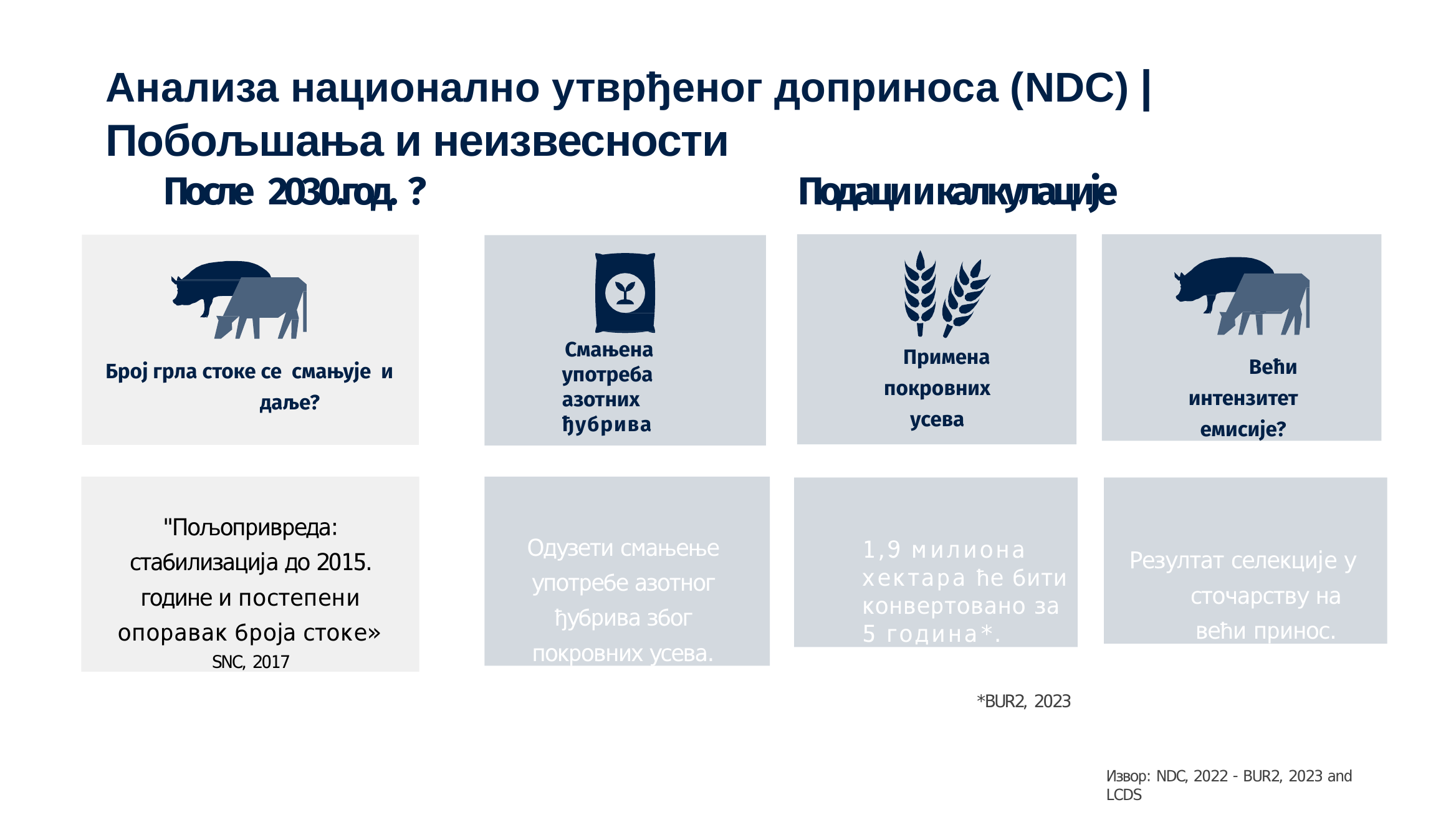

# Анализа национално утврђеног доприноса (NDC) | Побољшања и неизвесности
После  2030.год. ?	Подаци и калкулације

Примена покровних усева

Већи интензитет емисије?

Број грла стоке се  смањује  и даље?

Смањена употреба  азотних ђубрива

"Пољопривреда: стабилизација до 2015. године и постепени опоравак броја стоке»
SNC, 2017

Одузети смањење употребе азотног ђубрива због покровних усева.

1,9 милиона хектара ће бити конвертовано за 5 година*.

Резултат селекције у сточарству на већи принос.
*BUR2, 2023
Извор: NDC, 2022 - BUR2, 2023 and LCDS